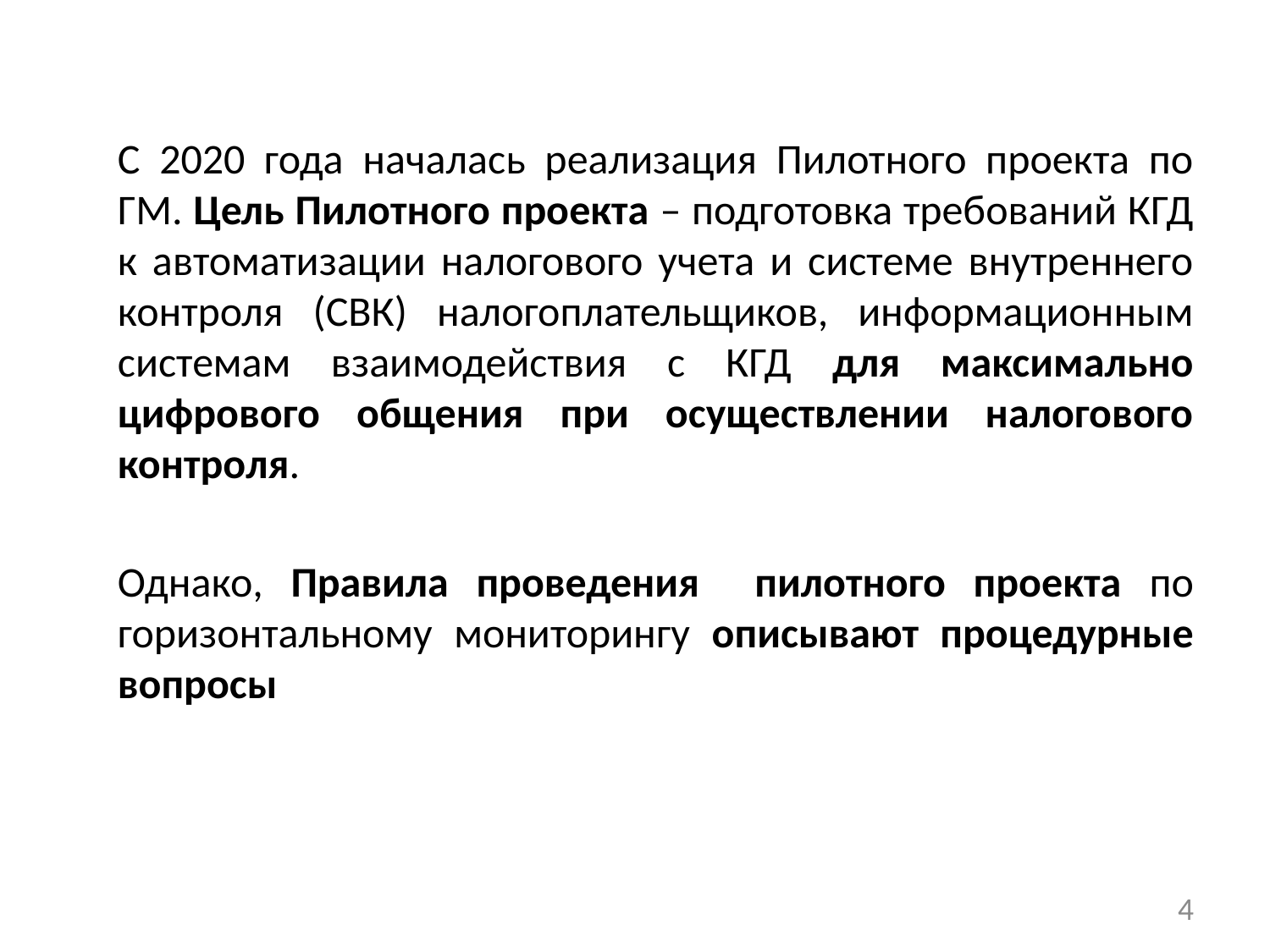

С 2020 года началась реализация Пилотного проекта по ГМ. Цель Пилотного проекта – подготовка требований КГД к автоматизации налогового учета и системе внутреннего контроля (СВК) налогоплательщиков, информационным системам взаимодействия с КГД для максимально цифрового общения при осуществлении налогового контроля.

Однако, Правила проведения  пилотного проекта по горизонтальному мониторингу описывают процедурные вопросы

4